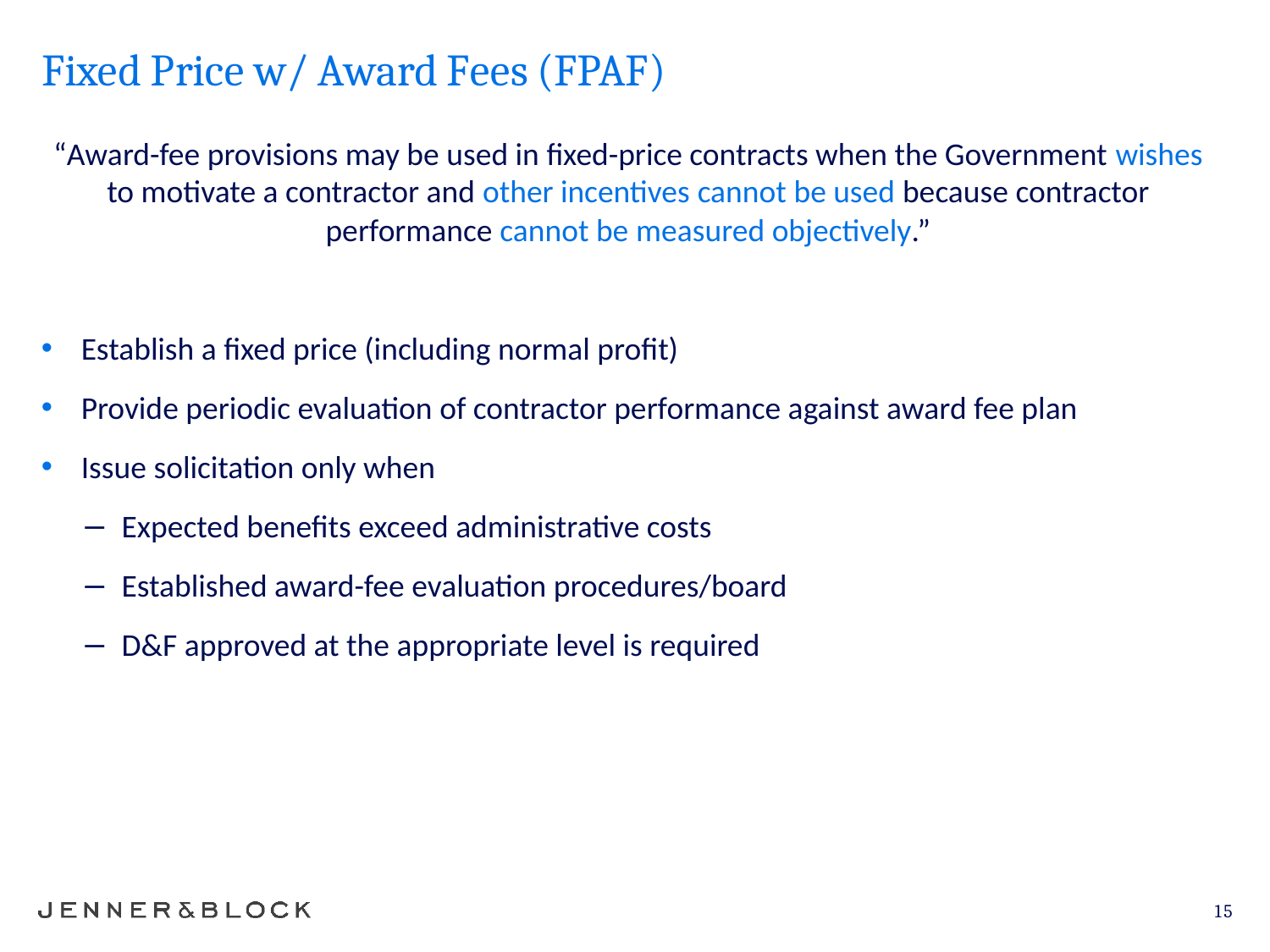

# Fixed Price w/ Award Fees (FPAF)
“Award-fee provisions may be used in fixed-price contracts when the Government wishes to motivate a contractor and other incentives cannot be used because contractor performance cannot be measured objectively.”

Establish a fixed price (including normal profit)
Provide periodic evaluation of contractor performance against award fee plan
Issue solicitation only when
Expected benefits exceed administrative costs
Established award-fee evaluation procedures/board
D&F approved at the appropriate level is required